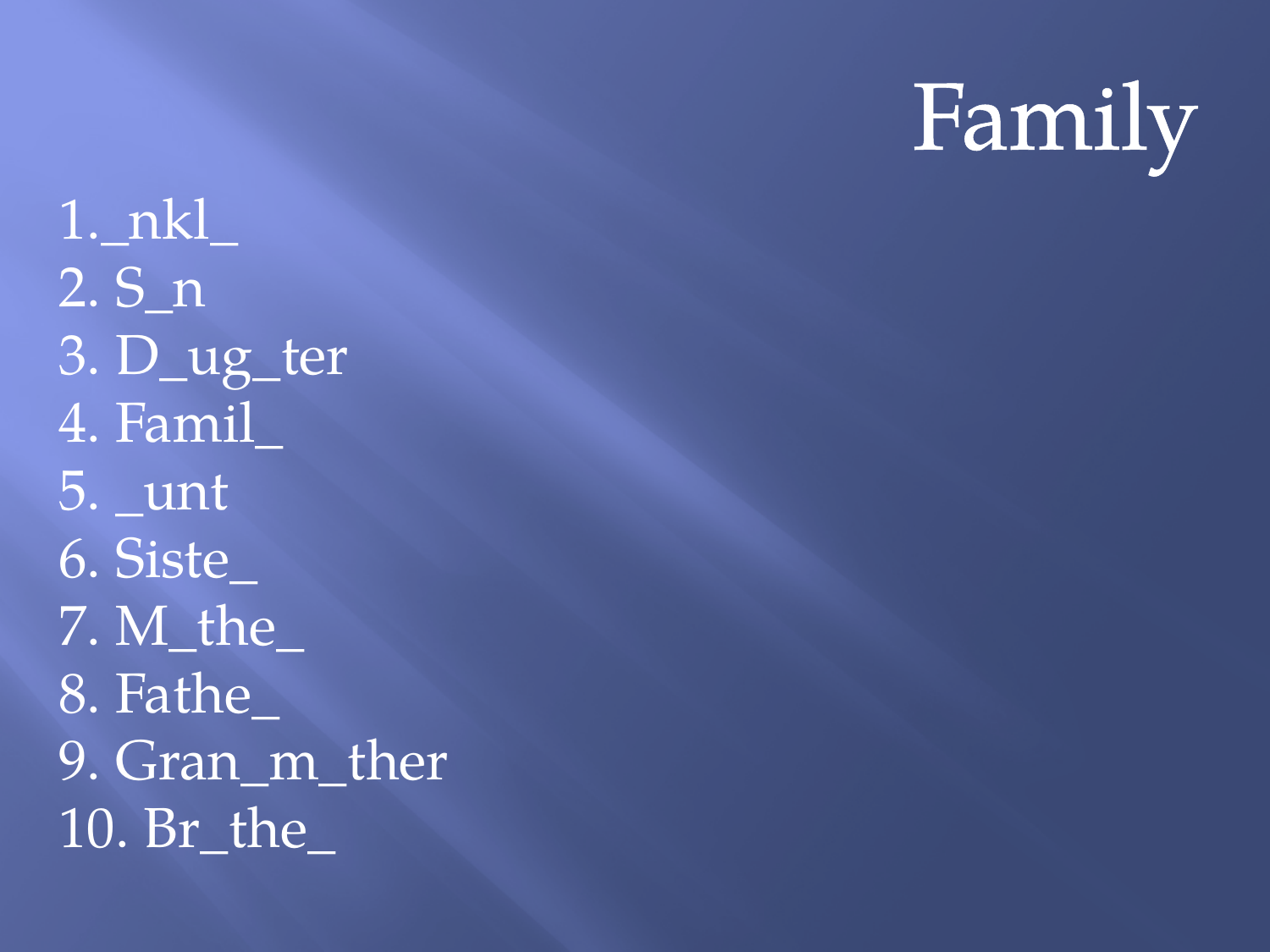

Family
1._nkl_
2. S_n
3. D_ug_ter
4. Famil_
5. _unt
6. Siste_
7. M_the_
8. Fathe_
9. Gran_m_ther
10. Br_the_